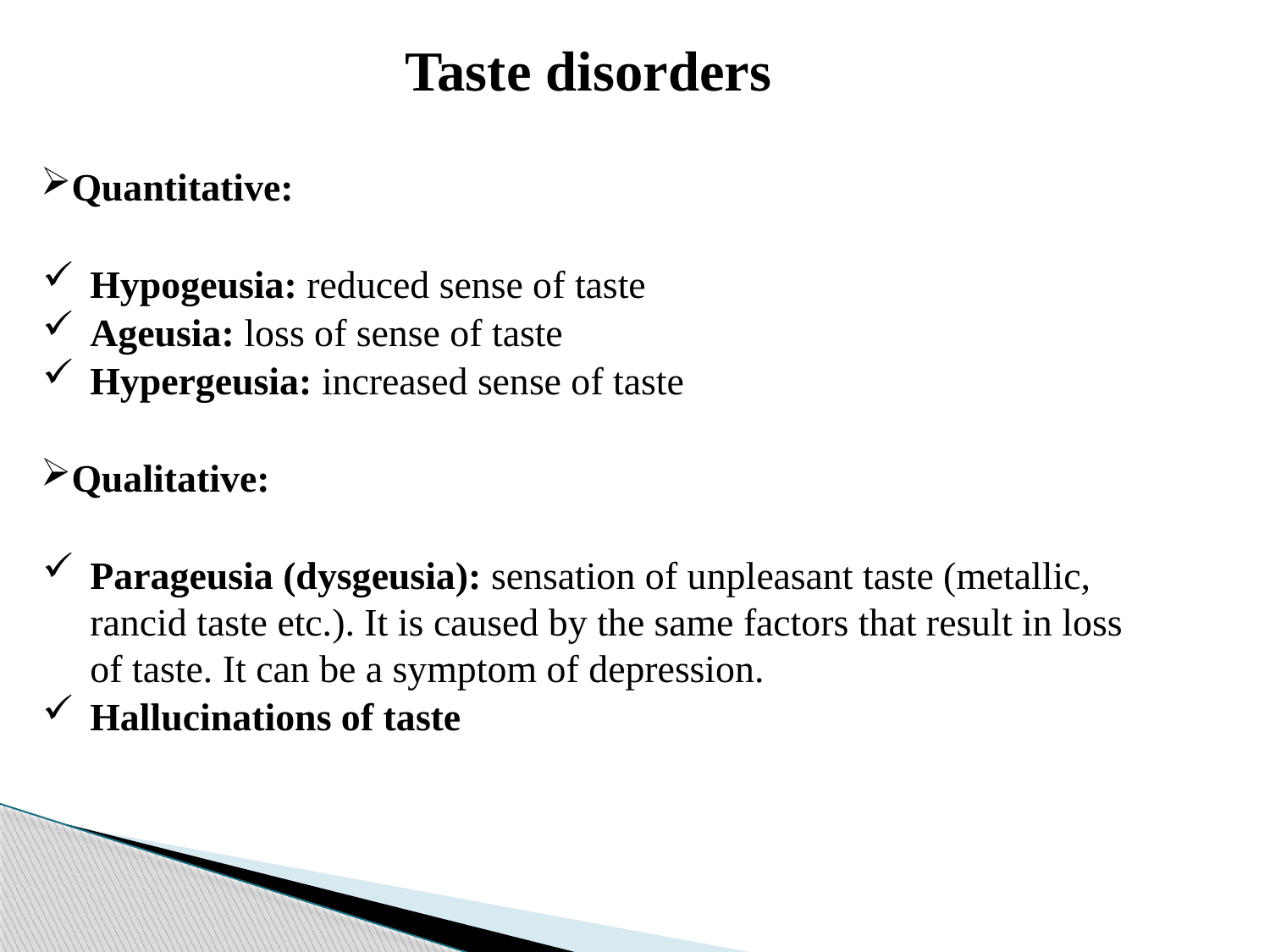

# Taste disorders
Quantitative:

Hypogeusia: reduced sense of taste
Ageusia: loss of sense of taste
Hypergeusia: increased sense of taste

Qualitative:

Parageusia (dysgeusia): sensation of unpleasant taste (metallic, rancid taste etc.). It is caused by the same factors that result in loss of taste. It can be a symptom of depression.
Hallucinations of taste